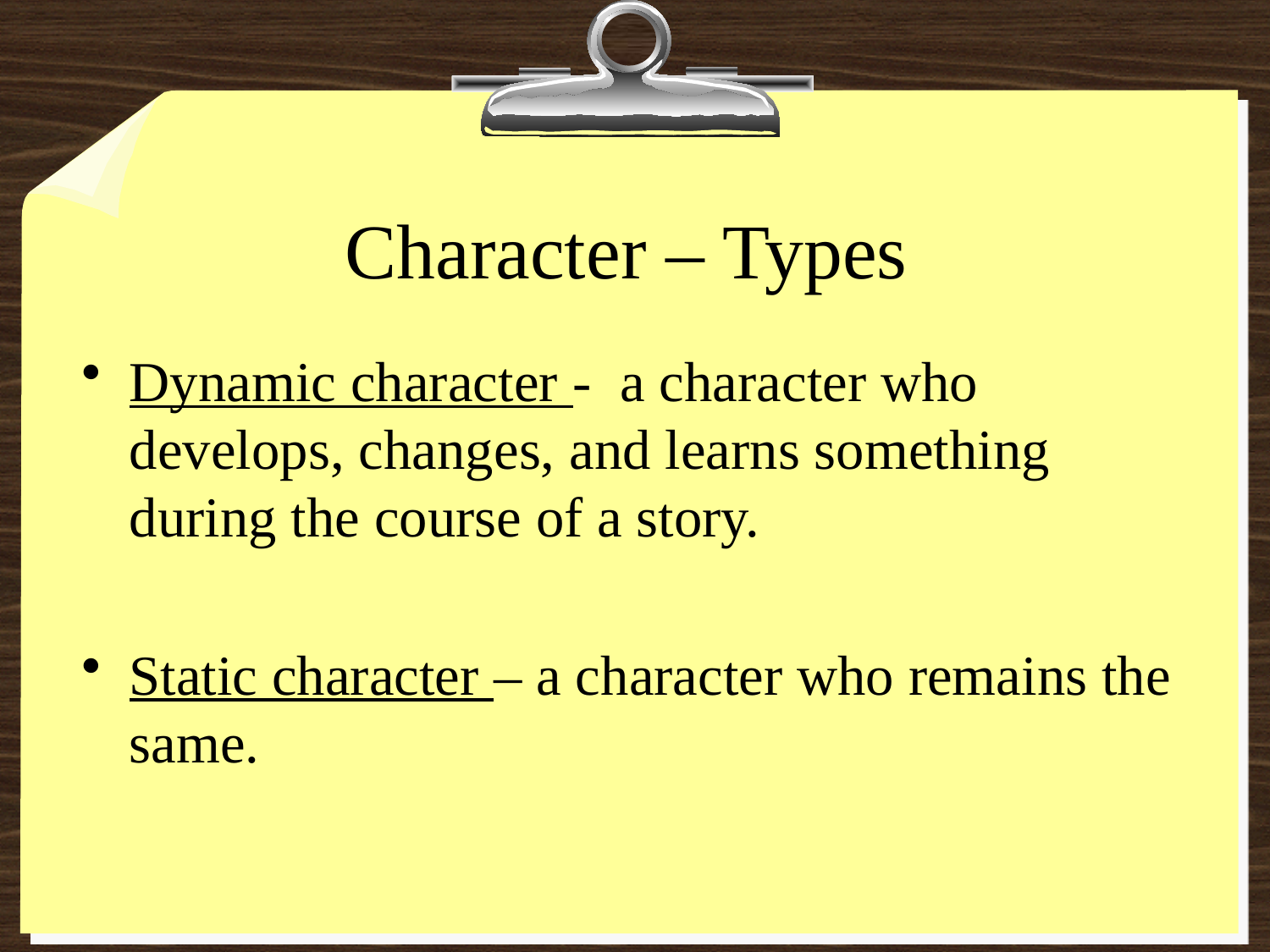

# Character – Types
Dynamic character -  a character who develops, changes, and learns something during the course of a story.

Static character – a character who remains the same.